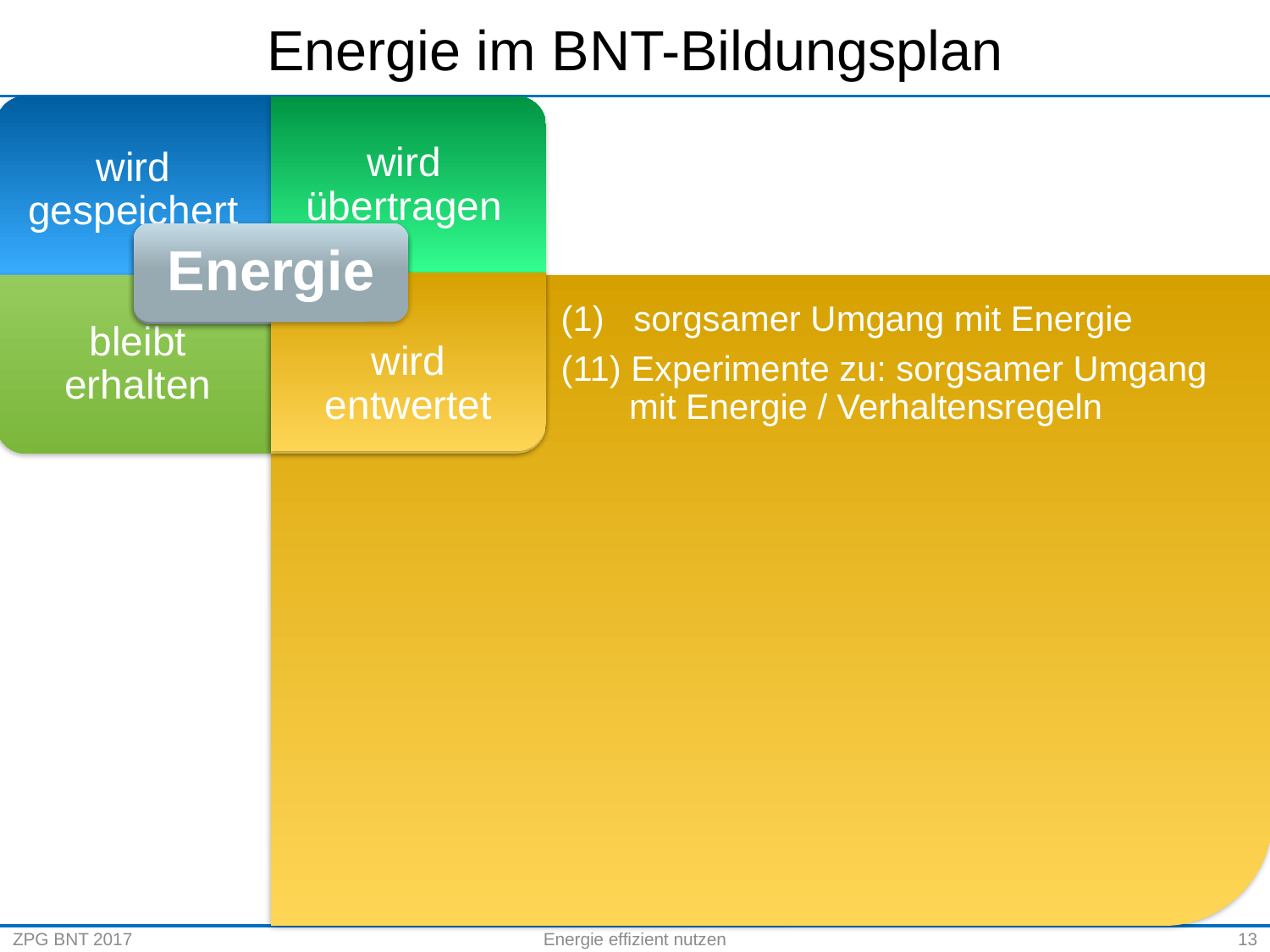

# Energie im BNT-Bildungsplan
wird gespeichert
wird übertragen
bleibt erhalten
wird entwertet
Energie

Energie

wird entwertet

(1)   sorgsamer Umgang mit Energie
(11) Experimente zu: sorgsamer Umgang
       mit Energie / Verhaltensregeln
ZPG BNT 2017
Energie effizient nutzen
13